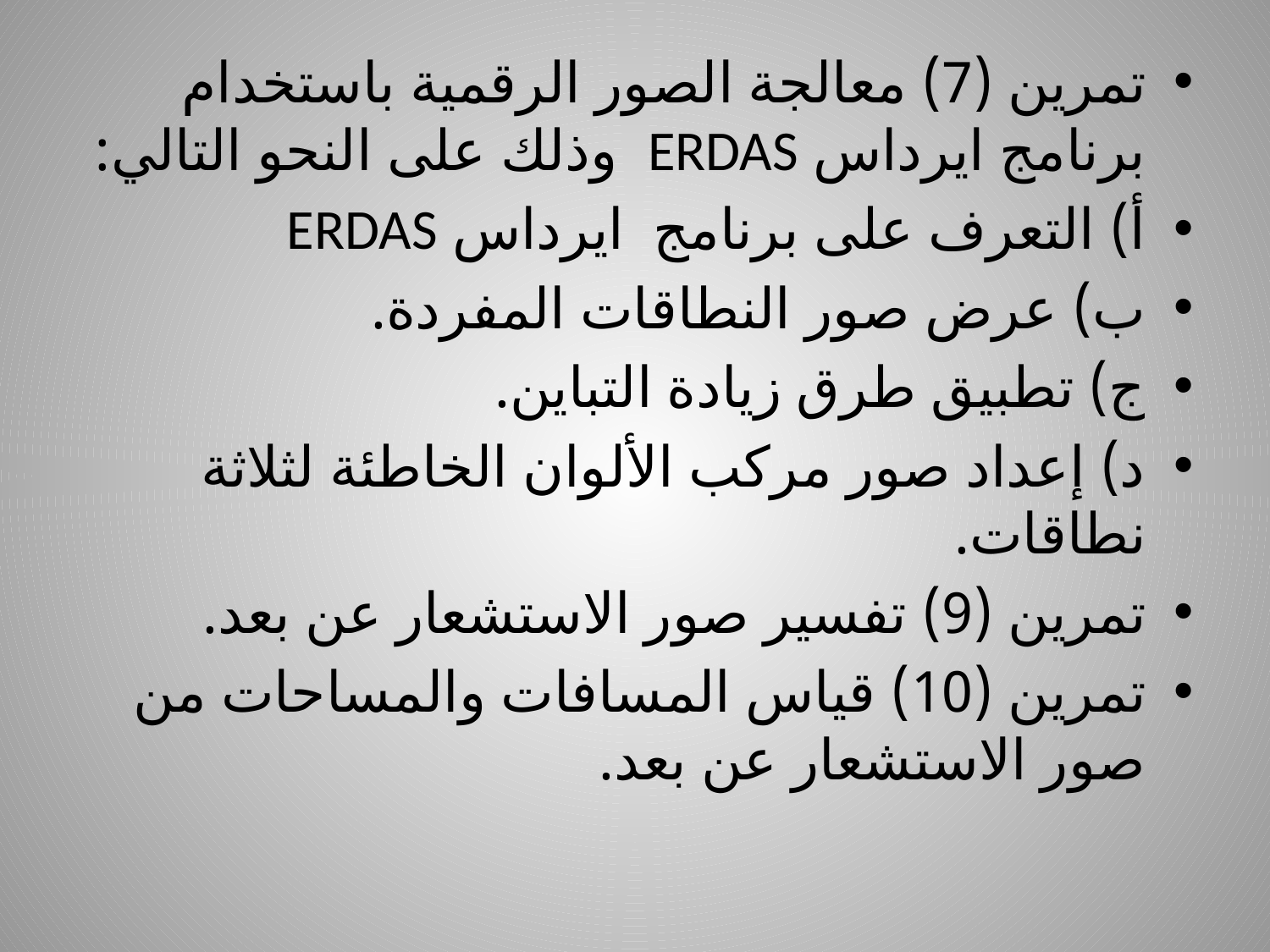

تمرين (7) معالجة الصور الرقمية باستخدام برنامج ايرداس ERDAS  وذلك على النحو التالي:
أ) التعرف على برنامج  ايرداس ERDAS
ب) عرض صور النطاقات المفردة.
ج) تطبيق طرق زيادة التباين.
د) إعداد صور مركب الألوان الخاطئة لثلاثة نطاقات.
تمرين (9) تفسير صور الاستشعار عن بعد.
تمرين (10) قياس المسافات والمساحات من صور الاستشعار عن بعد.